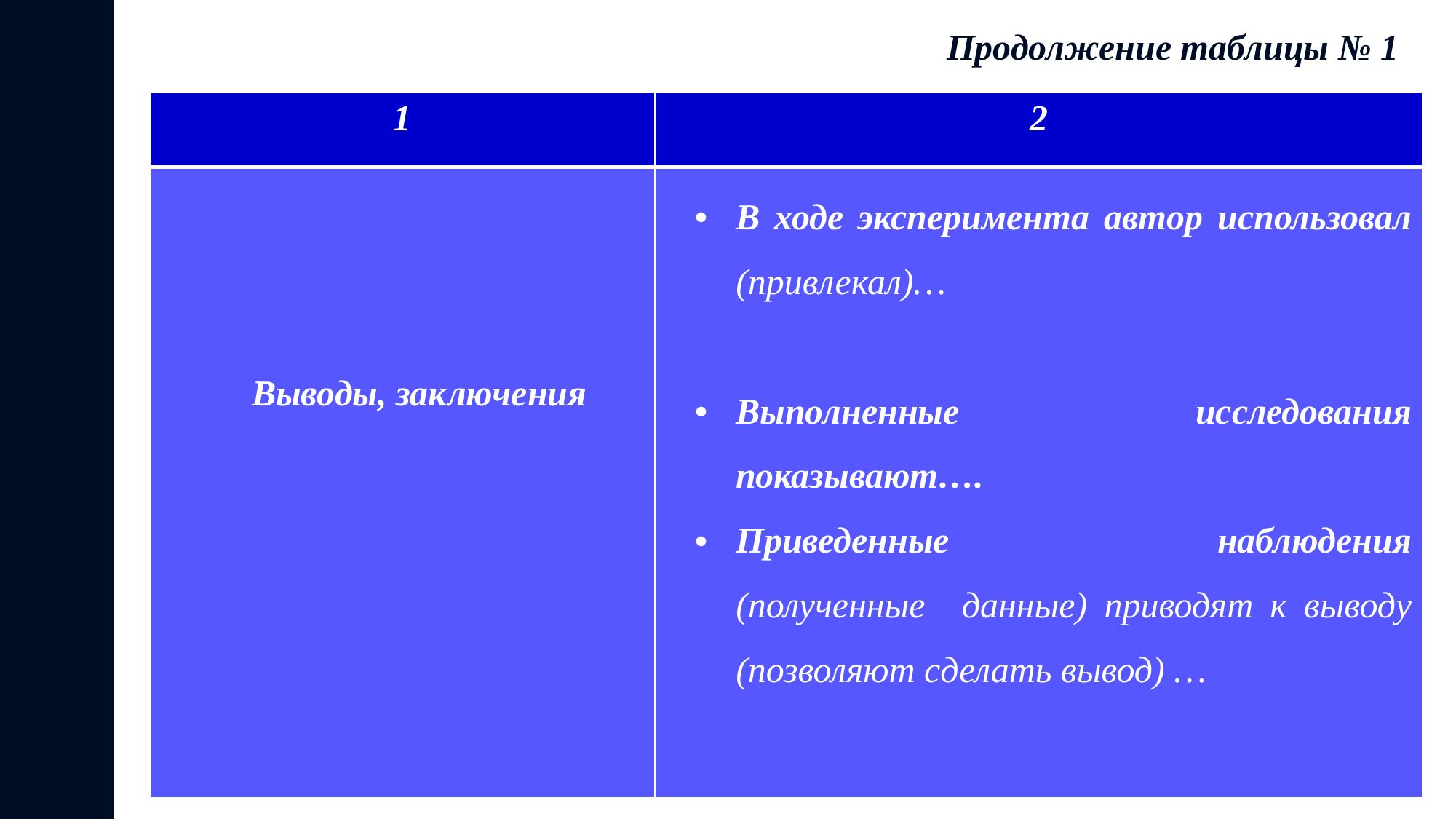

Продолжение таблицы № 1
| 1 | 2 |
| --- | --- |
| Выводы, заключения | В ходе эксперимента автор использовал (привлекал)… Выполненные исследования показывают…. Приведенные наблюдения (полученные данные) приводят к выводу (позволяют сделать вывод) … |